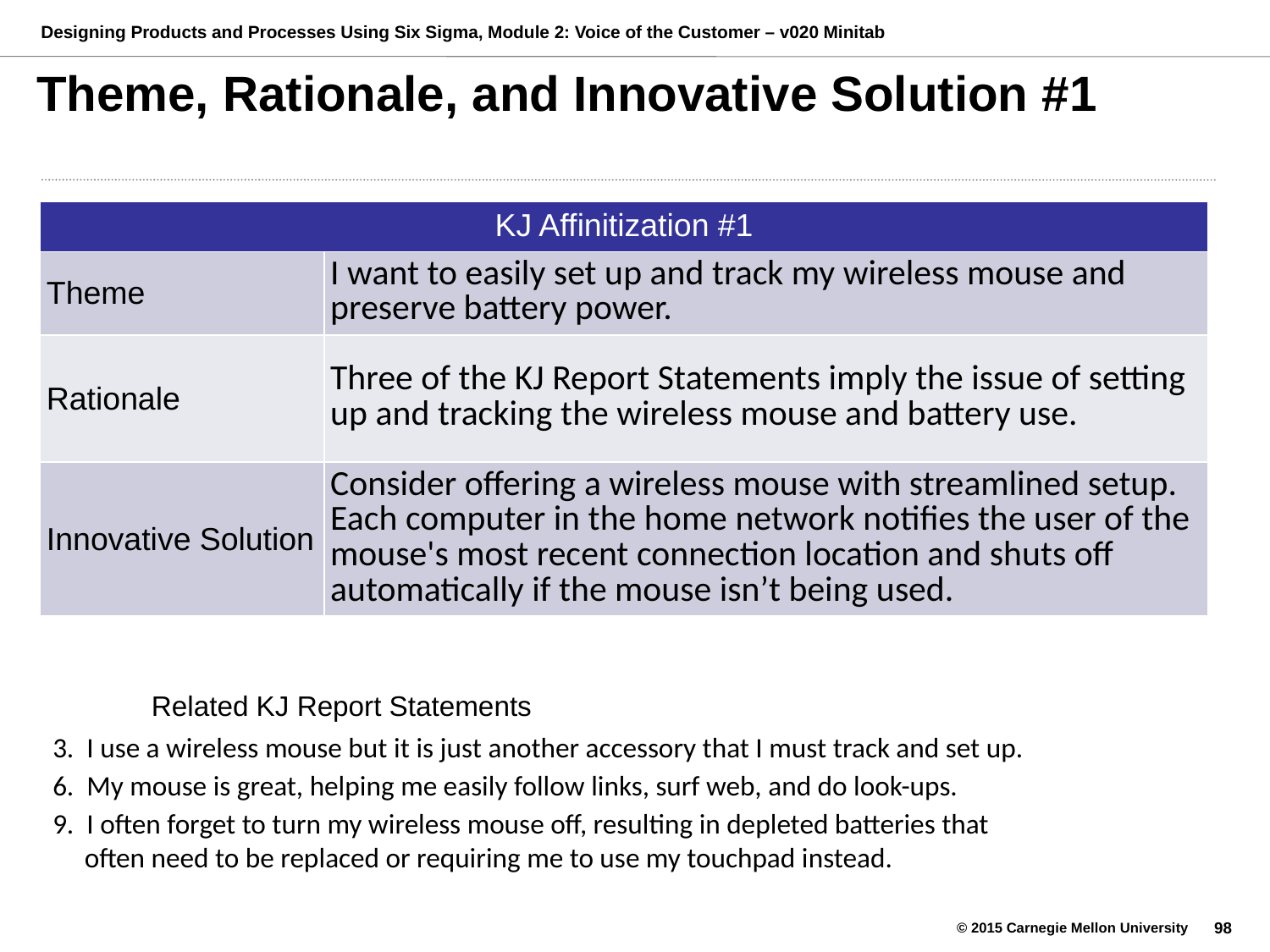

# Theme, Rationale, and Innovative Solution #1
| KJ Affinitization #1 |  |
| --- | --- |
| Theme | I want to easily set up and track my wireless mouse and preserve battery power. |
| Rationale | Three of the KJ Report Statements imply the issue of setting up and tracking the wireless mouse and battery use. |
| Innovative Solution | Consider offering a wireless mouse with streamlined setup. Each computer in the home network notifies the user of the mouse's most recent connection location and shuts off automatically if the mouse isn’t being used. |
Related KJ Report Statements
3.  I use a wireless mouse but it is just another accessory that I must track and set up.
6.  My mouse is great, helping me easily follow links, surf web, and do look-ups.
9.  I often forget to turn my wireless mouse off, resulting in depleted batteries that
     often need to be replaced or requiring me to use my touchpad instead.